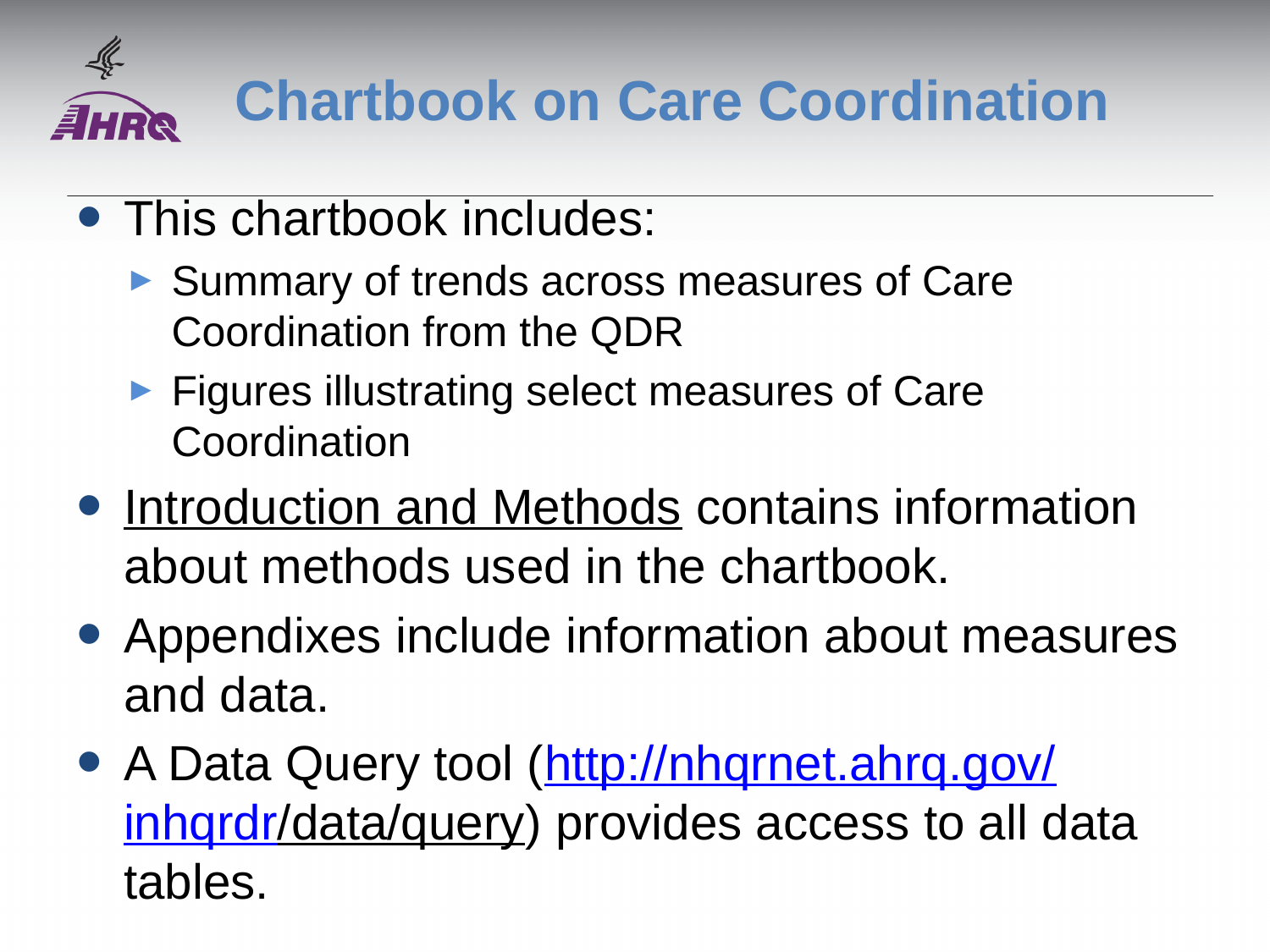

# Chartbook on Care Coordination
This chartbook includes:
Summary of trends across measures of Care Coordination from the QDR
Figures illustrating select measures of Care Coordination
Introduction and Methods contains information about methods used in the chartbook.
Appendixes include information about measures and data.
A Data Query tool (http://nhqrnet.ahrq.gov/
inhqrdr/data/query) provides access to all data tables.